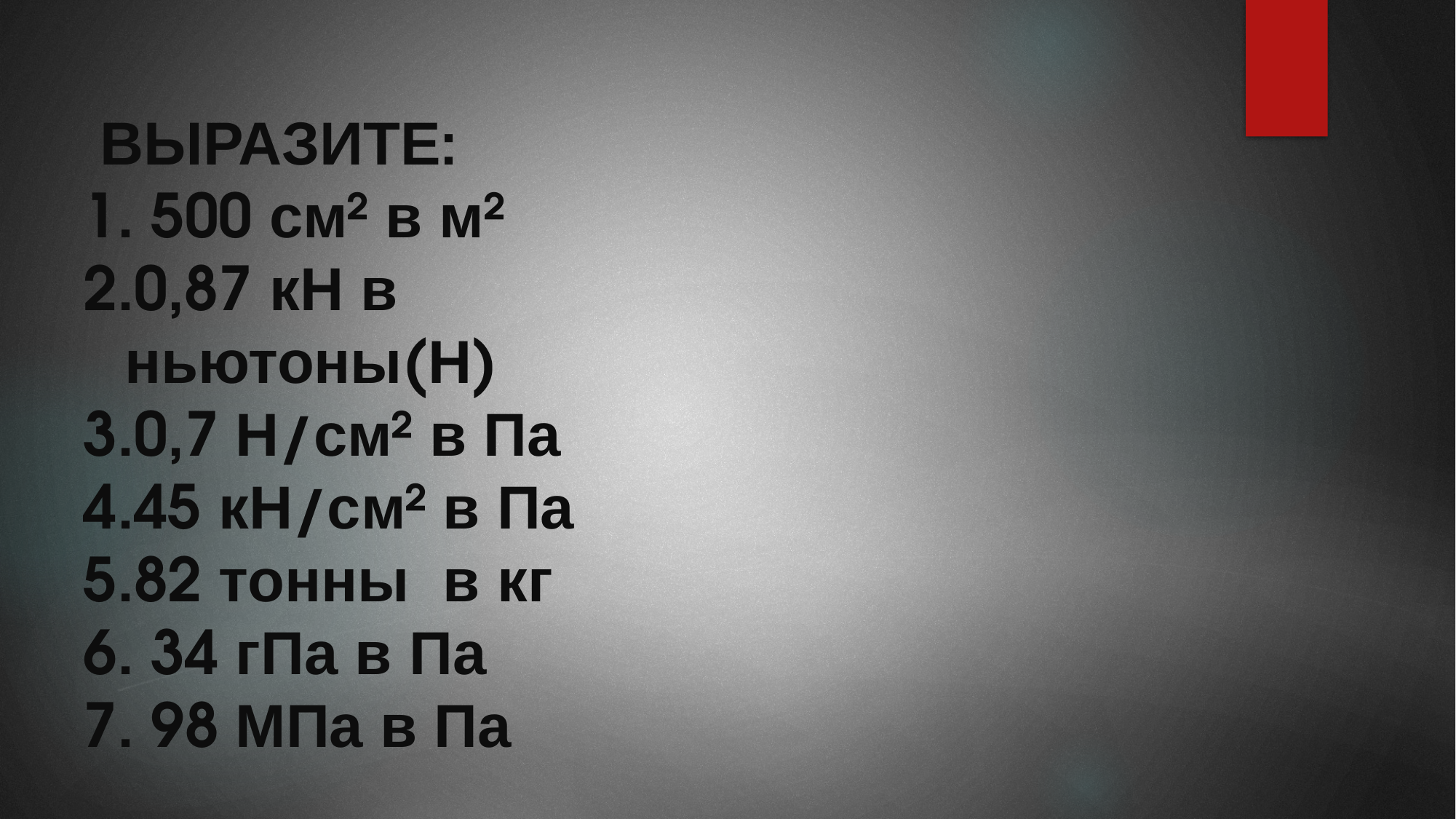

ВЫРАЗИТЕ:
1. 500 см² в м²
0,87 кН в ньютоны(Н)
3.0,7 Н/см² в Па
4.45 кН/см² в Па
5.82 тонны  в кг
6. 34 гПа в Па
7. 98 МПа в Па